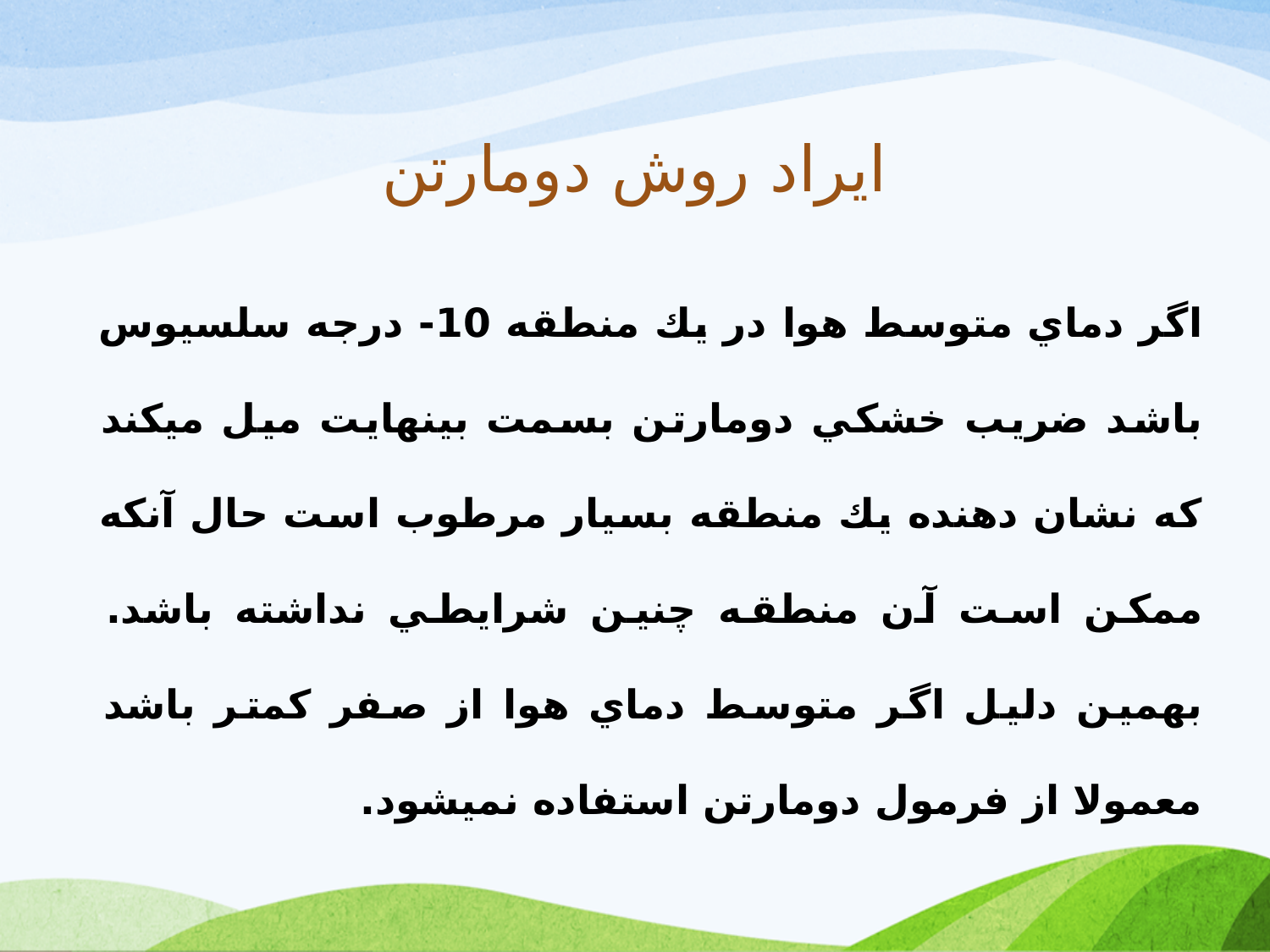

# ایراد روش دومارتن
اگر دماي متوسط هوا در يك منطقه 10- درجه سلسيوس باشد ضريب خشكي دومارتن بسمت بينهايت ميل ميكند كه نشان دهنده يك منطقه بسيار مرطوب است حال آنكه ممكن است آن منطقه چنين شرايطي نداشته باشد. بهمين دليل اگر متوسط دماي هوا از صفر كمتر باشد معمولا از فرمول دومارتن استفاده نميشود.